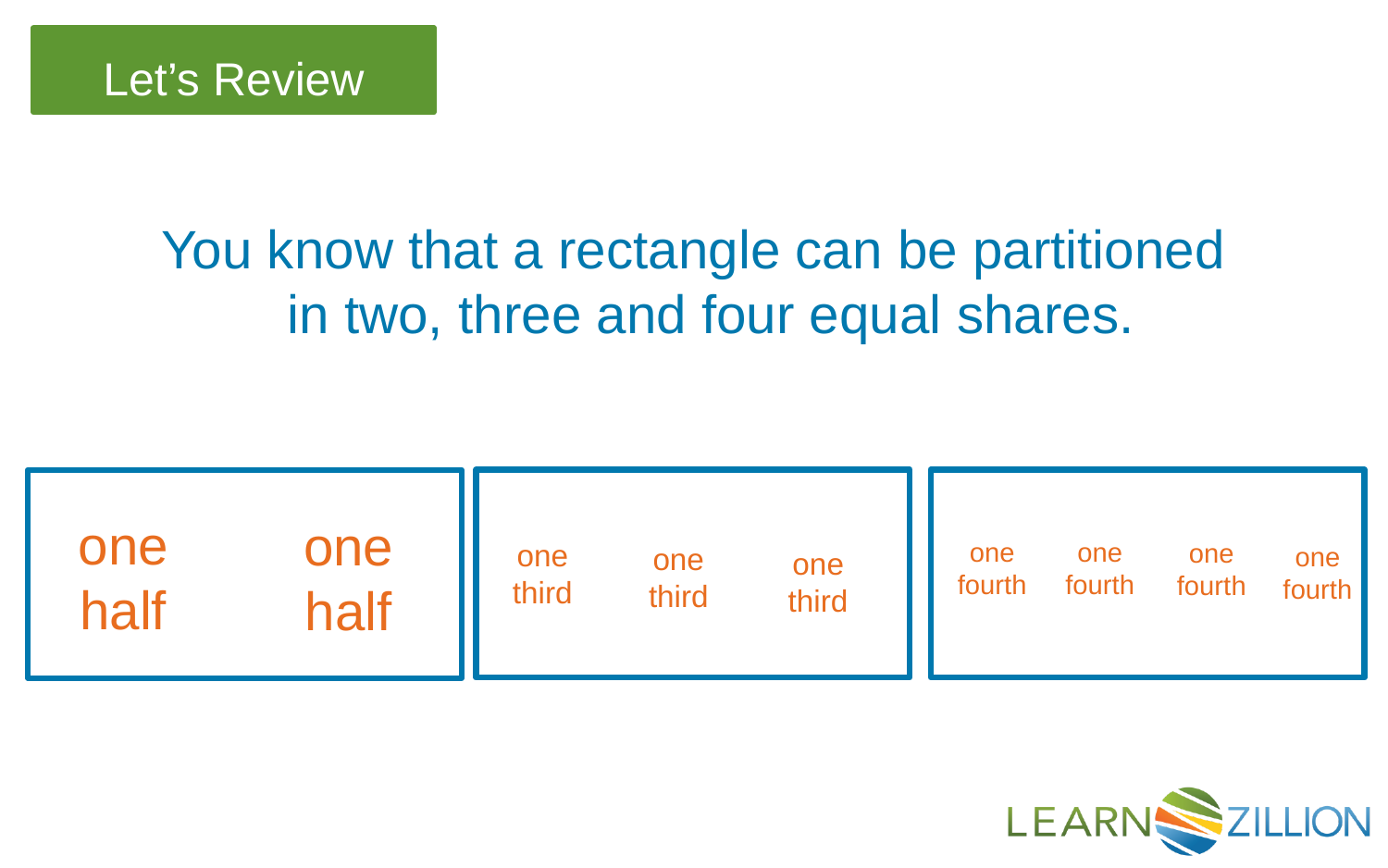

You know that a rectangle can be partitioned in two, three and four equal shares.

one half
one half
one fourth
one fourth
one third
one third
one third
one fourth
one fourth